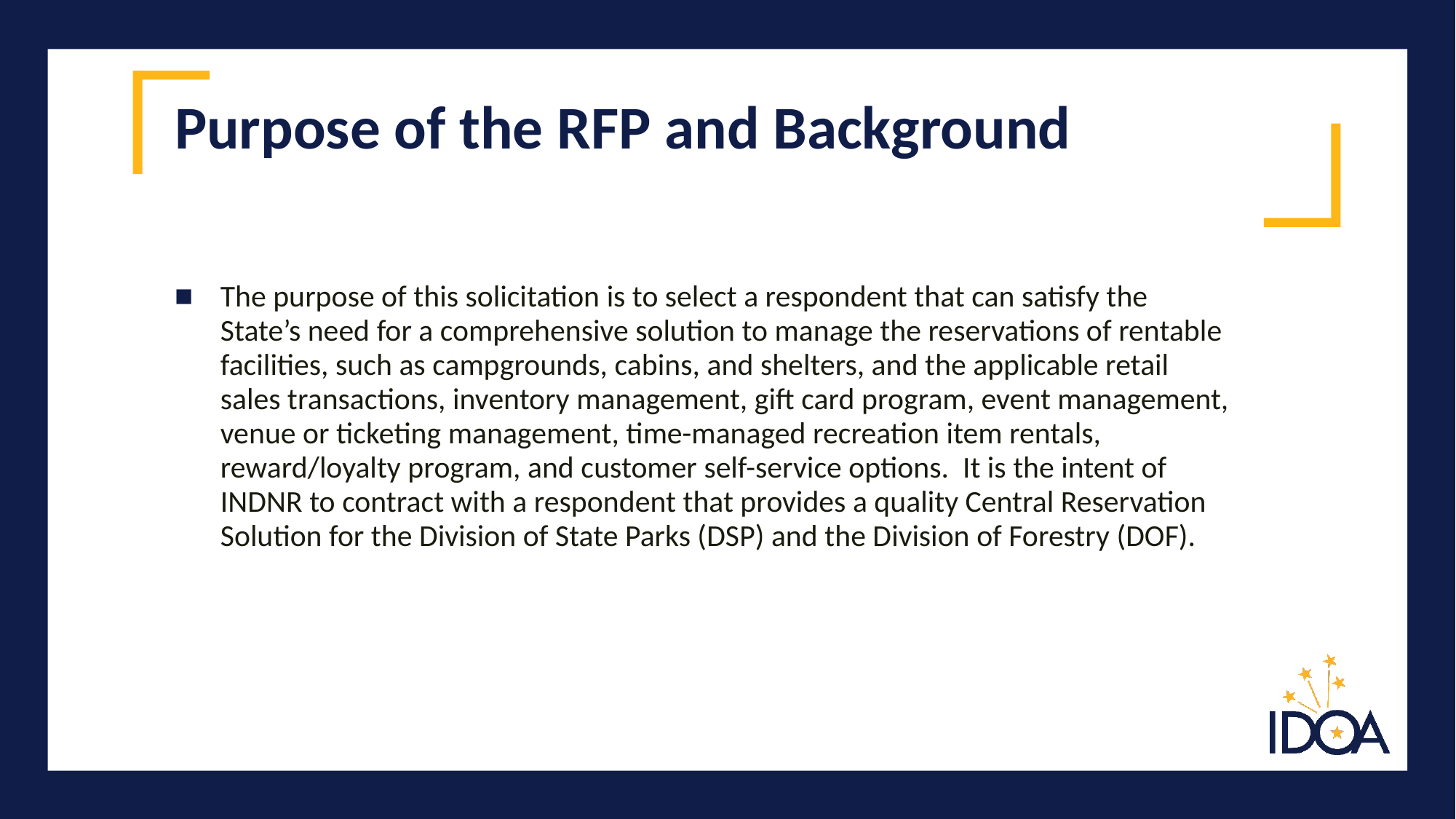

# Purpose of the RFP and Background

The purpose of this solicitation is to select a respondent that can satisfy the State’s need for a comprehensive solution to manage the reservations of rentable facilities, such as campgrounds, cabins, and shelters, and the applicable retail sales transactions, inventory management, gift card program, event management, venue or ticketing management, time-managed recreation item rentals, reward/loyalty program, and customer self-service options.  It is the intent of INDNR to contract with a respondent that provides a quality Central Reservation Solution for the Division of State Parks (DSP) and the Division of Forestry (DOF).